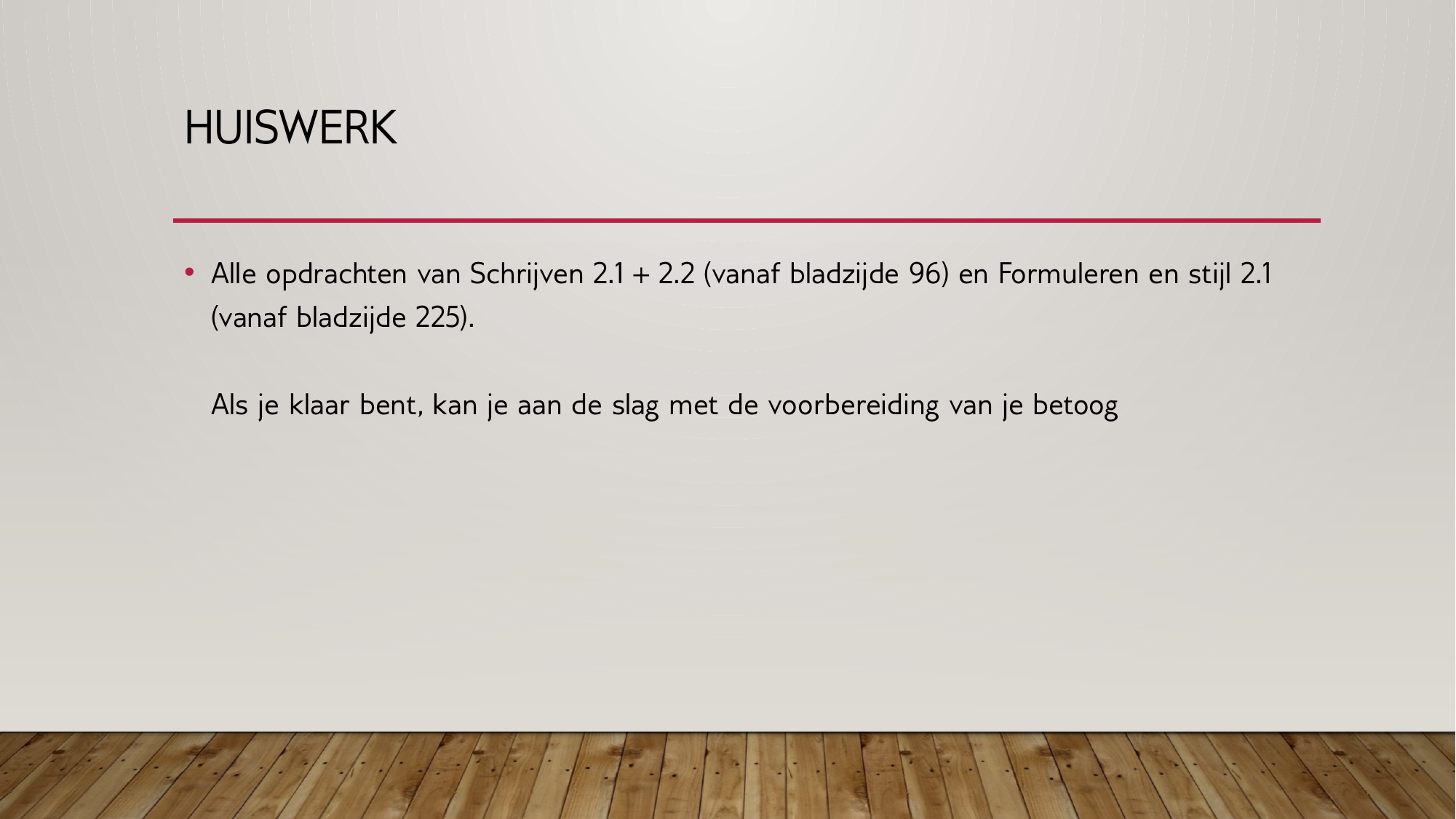

# Huiswerk
Alle opdrachten van Schrijven 2.1 + 2.2 (vanaf bladzijde 96) en Formuleren en stijl 2.1 (vanaf bladzijde 225).
Als je klaar bent, kan je aan de slag met de voorbereiding van je betoog